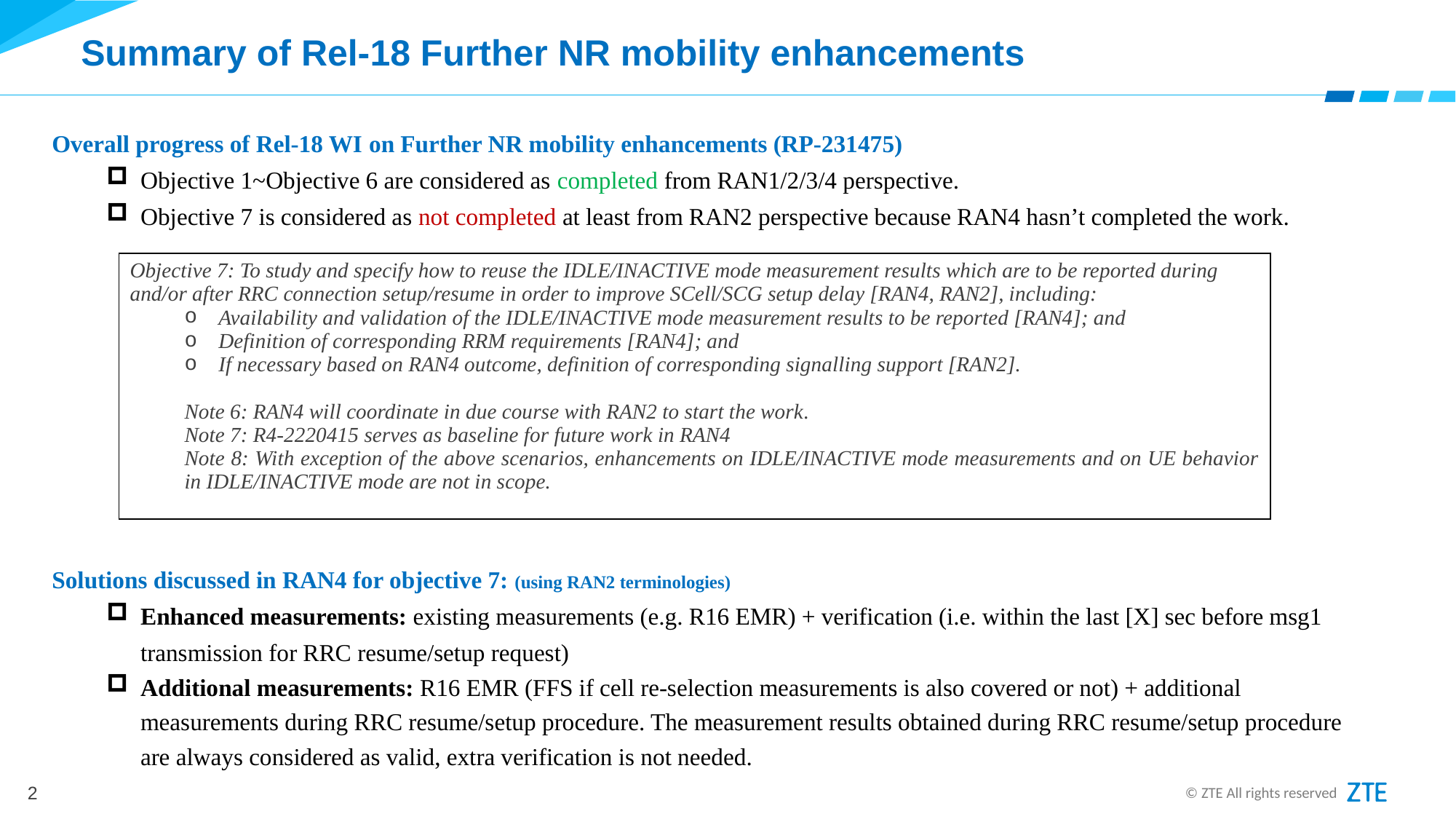

# Summary of Rel-18 Further NR mobility enhancements
Overall progress of Rel-18 WI on Further NR mobility enhancements (RP-231475)
Objective 1~Objective 6 are considered as completed from RAN1/2/3/4 perspective.
Objective 7 is considered as not completed at least from RAN2 perspective because RAN4 hasn’t completed the work.

Solutions discussed in RAN4 for objective 7: (using RAN2 terminologies)
Enhanced measurements: existing measurements (e.g. R16 EMR) + verification (i.e. within the last [X] sec before msg1 transmission for RRC resume/setup request)
Additional measurements: R16 EMR (FFS if cell re-selection measurements is also covered or not) + additional measurements during RRC resume/setup procedure. The measurement results obtained during RRC resume/setup procedure are always considered as valid, extra verification is not needed.
| Objective 7: To study and specify how to reuse the IDLE/INACTIVE mode measurement results which are to be reported during and/or after RRC connection setup/resume in order to improve SCell/SCG setup delay [RAN4, RAN2], including: Availability and validation of the IDLE/INACTIVE mode measurement results to be reported [RAN4]; and Definition of corresponding RRM requirements [RAN4]; and If necessary based on RAN4 outcome, definition of corresponding signalling support [RAN2].   Note 6: RAN4 will coordinate in due course with RAN2 to start the work. Note 7: R4-2220415 serves as baseline for future work in RAN4 Note 8: With exception of the above scenarios, enhancements on IDLE/INACTIVE mode measurements and on UE behavior in IDLE/INACTIVE mode are not in scope. |
| --- |